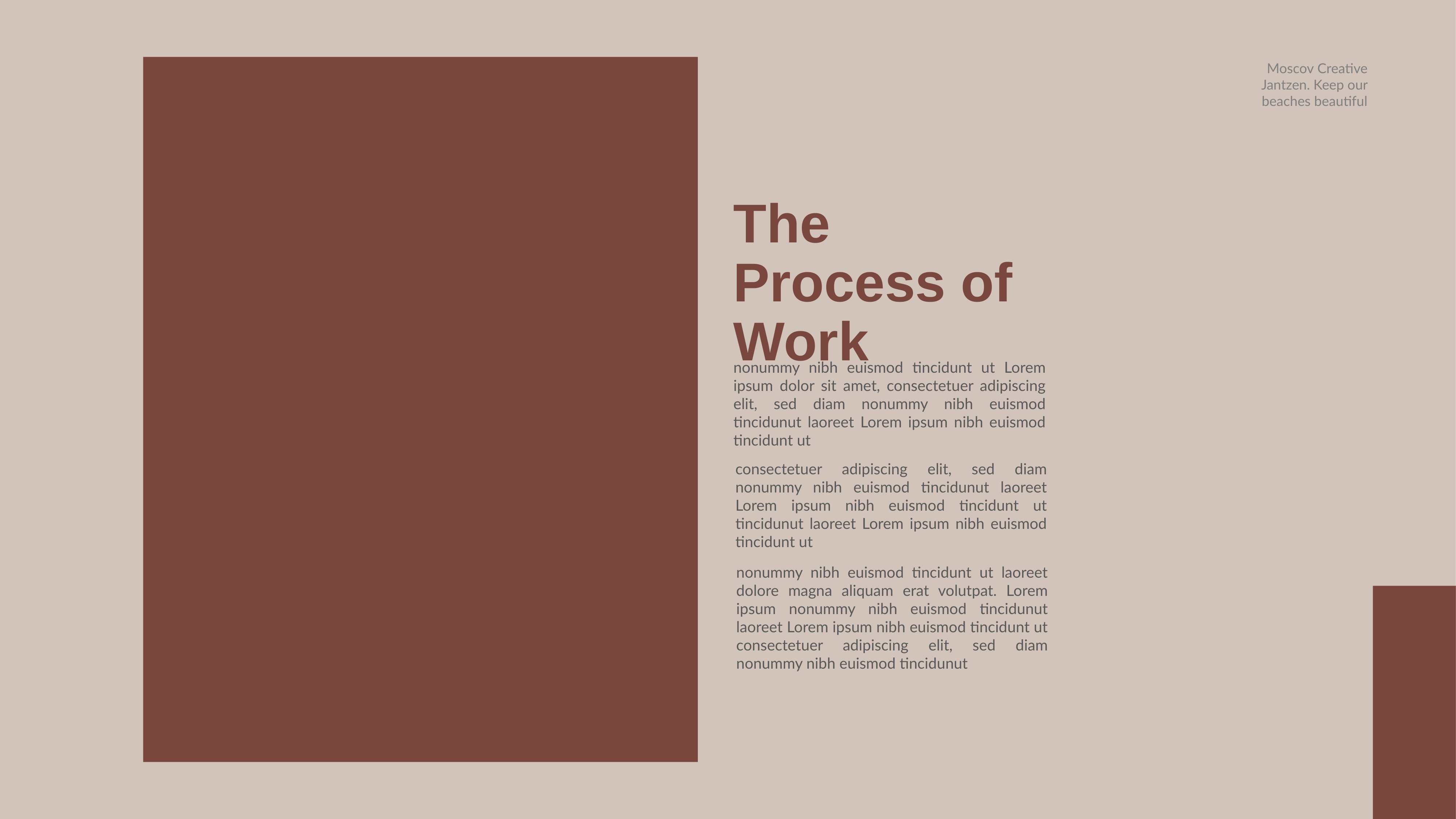

Moscov Creative
Jantzen. Keep our beaches beautiful

The Process of Work
nonummy nibh euismod tincidunt ut Lorem ipsum dolor sit amet, consectetuer adipiscing elit, sed diam nonummy nibh euismod tincidunut laoreet Lorem ipsum nibh euismod tincidunt ut

consectetuer adipiscing elit, sed diam nonummy nibh euismod tincidunut laoreet Lorem ipsum nibh euismod tincidunt ut tincidunut laoreet Lorem ipsum nibh euismod tincidunt ut

nonummy nibh euismod tincidunt ut laoreet dolore magna aliquam erat volutpat. Lorem ipsum nonummy nibh euismod tincidunut laoreet Lorem ipsum nibh euismod tincidunt ut consectetuer adipiscing elit, sed diam nonummy nibh euismod tincidunut